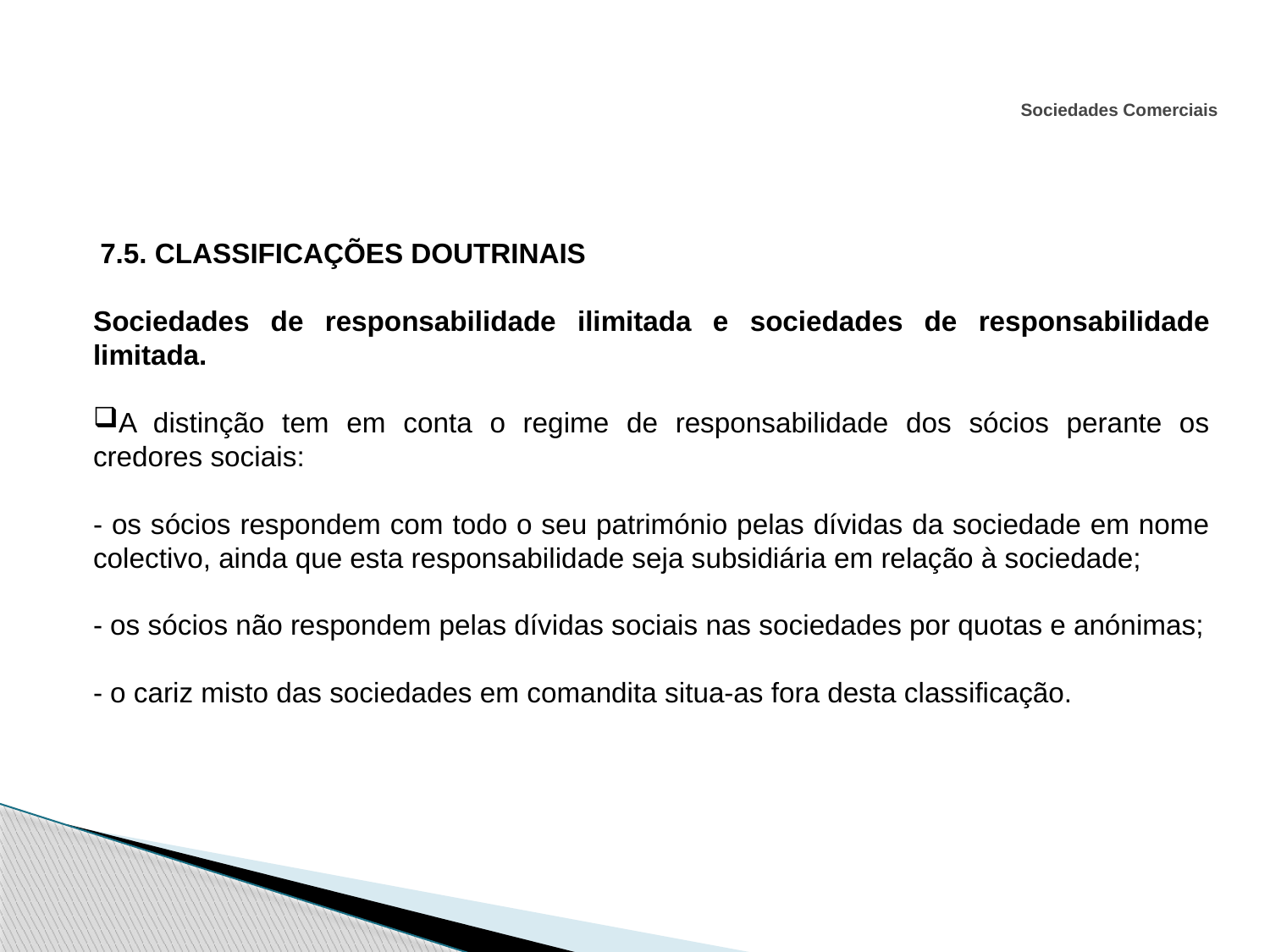

# Sociedades Comerciais
 7.5. CLASSIFICAÇÕES DOUTRINAIS

Sociedades de responsabilidade ilimitada e sociedades de responsabilidade limitada.

A distinção tem em conta o regime de responsabilidade dos sócios perante os credores sociais:

- os sócios respondem com todo o seu património pelas dívidas da sociedade em nome colectivo, ainda que esta responsabilidade seja subsidiária em relação à sociedade;

- os sócios não respondem pelas dívidas sociais nas sociedades por quotas e anónimas;

- o cariz misto das sociedades em comandita situa-as fora desta classificação.